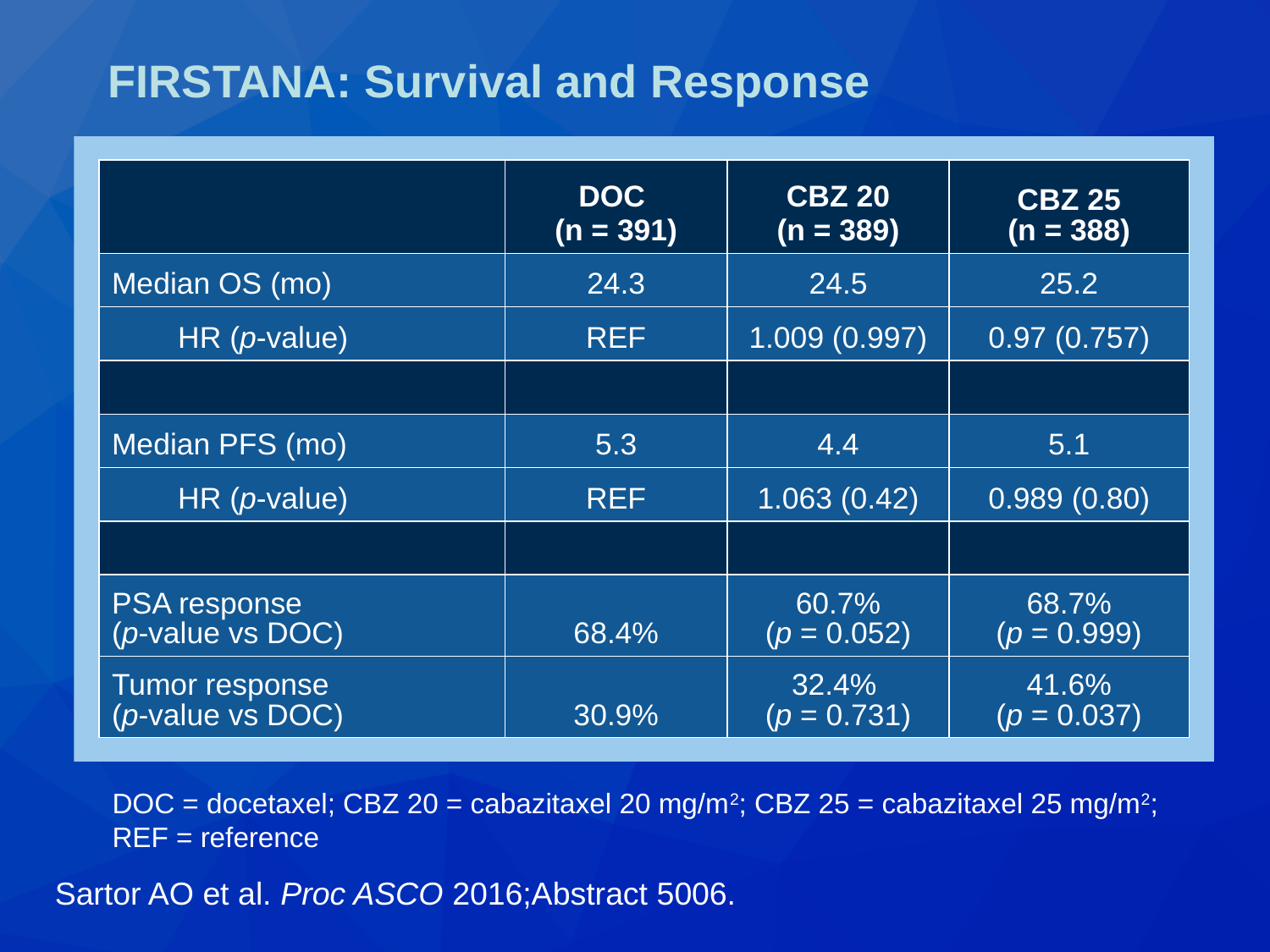

# FIRSTANA: Survival and Response

|  | DOC (n = 391) | CBZ 20 (n = 389) | CBZ 25 (n = 388) |
| --- | --- | --- | --- |
| Median OS (mo) | 24.3 | 24.5 | 25.2 |
| HR (p-value) | REF | 1.009 (0.997) | 0.97 (0.757) |
|  |  |  |  |
| Median PFS (mo) | 5.3 | 4.4 | 5.1 |
| HR (p-value) | REF | 1.063 (0.42) | 0.989 (0.80) |
|  |  |  |  |
| PSA response (p-value vs DOC) | 68.4% | 60.7% (p = 0.052) | 68.7% (p = 0.999) |
| Tumor response (p-value vs DOC) | 30.9% | 32.4% (p = 0.731) | 41.6% (p = 0.037) |

DOC = docetaxel; CBZ 20 = cabazitaxel 20 mg/m2; CBZ 25 = cabazitaxel 25 mg/m2; REF = reference
Sartor AO et al. Proc ASCO 2016;Abstract 5006.